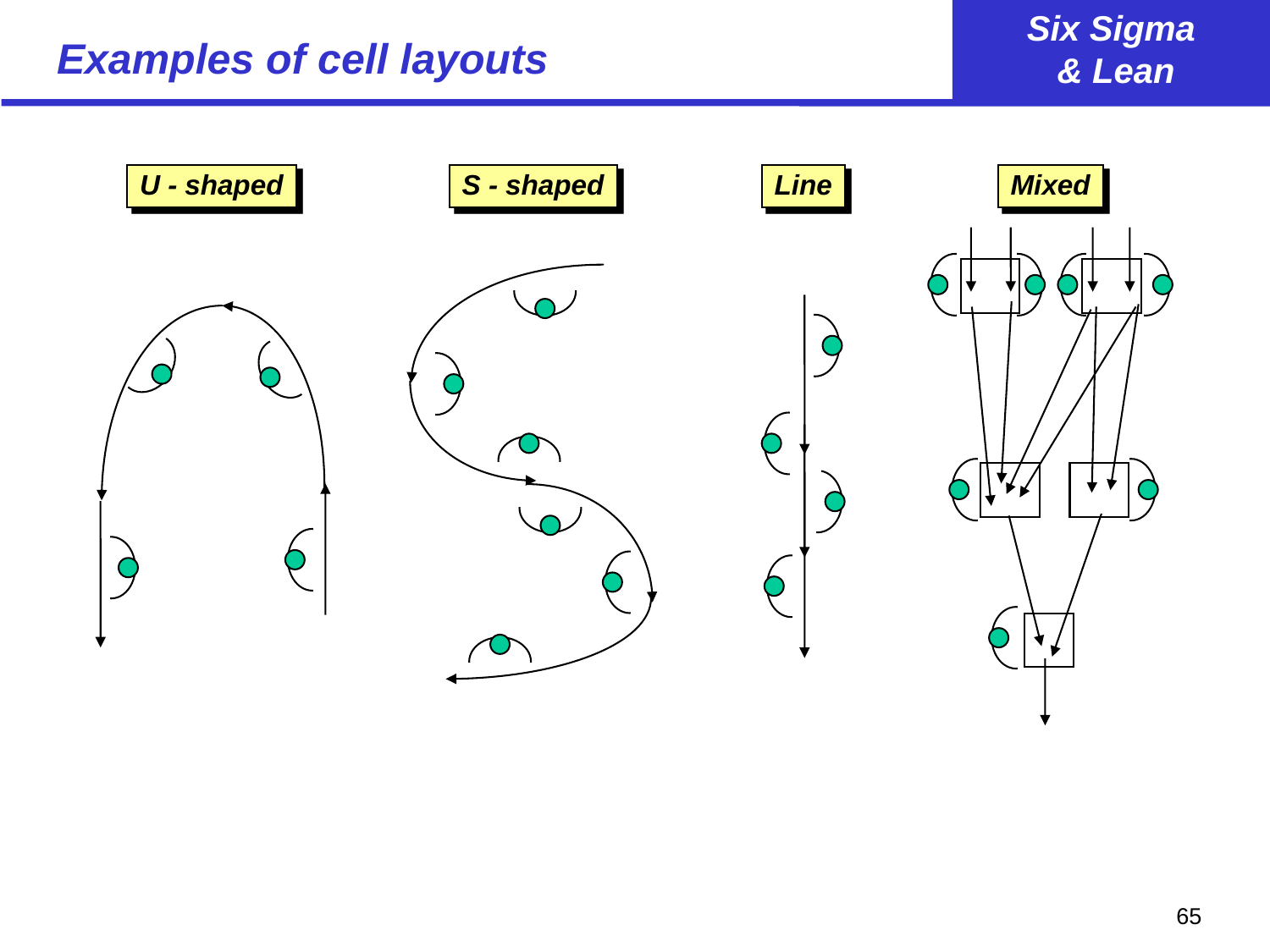

# Examples of cell layouts
U - shaped
S - shaped
Line
Mixed